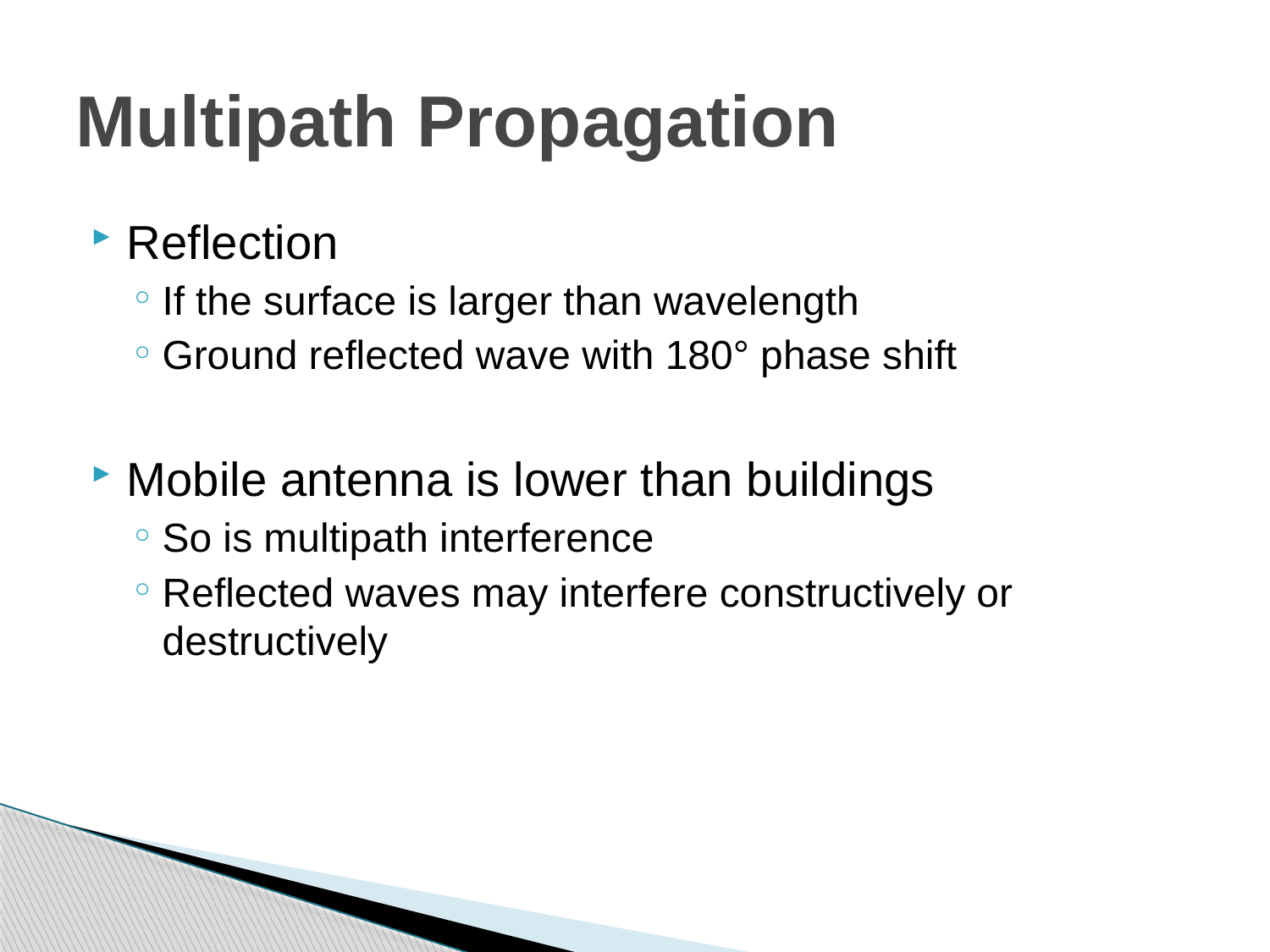

# Multipath Propagation
Reflection
If the surface is larger than wavelength
Ground reflected wave with 180° phase shift

Mobile antenna is lower than buildings
So is multipath interference
Reflected waves may interfere constructively or destructively